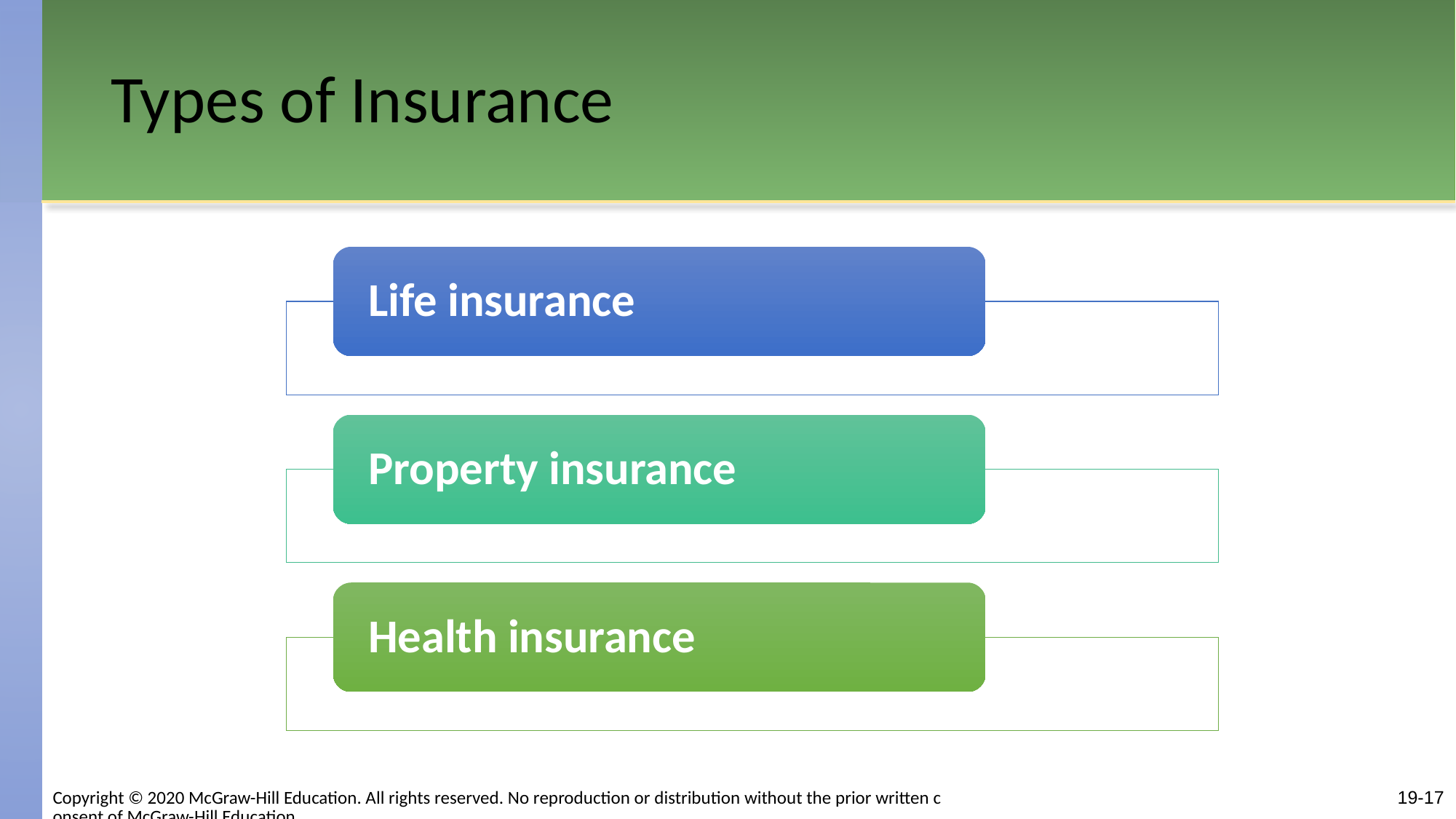

# Types of Insurance
Life insurance
Property insurance
Health insurance
19-17
Copyright © 2020 McGraw-Hill Education. All rights reserved. No reproduction or distribution without the prior written consent of McGraw-Hill Education.